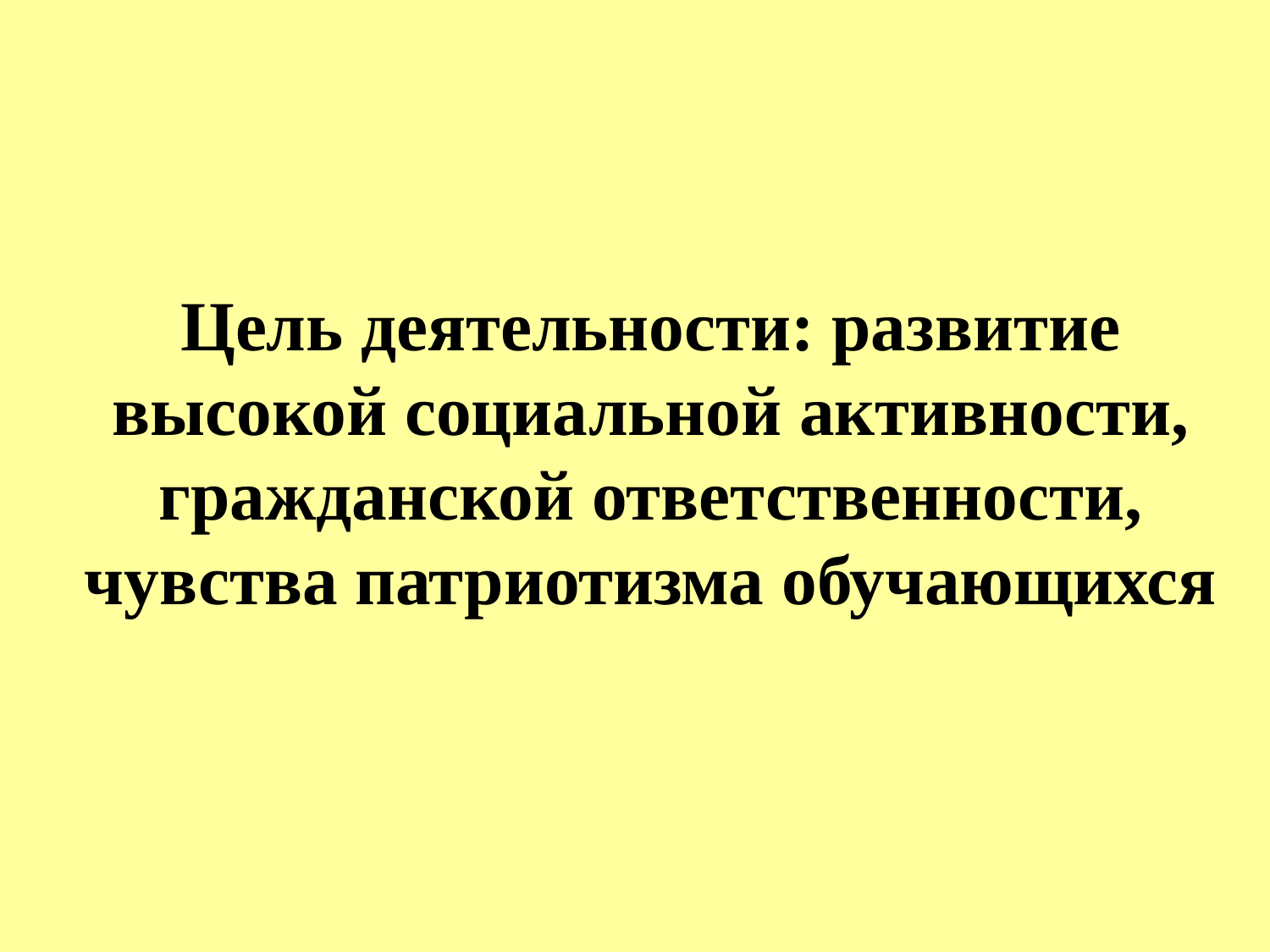

Цель деятельности: развитие высокой социальной активности, гражданской ответственности, чувства патриотизма обучающихся